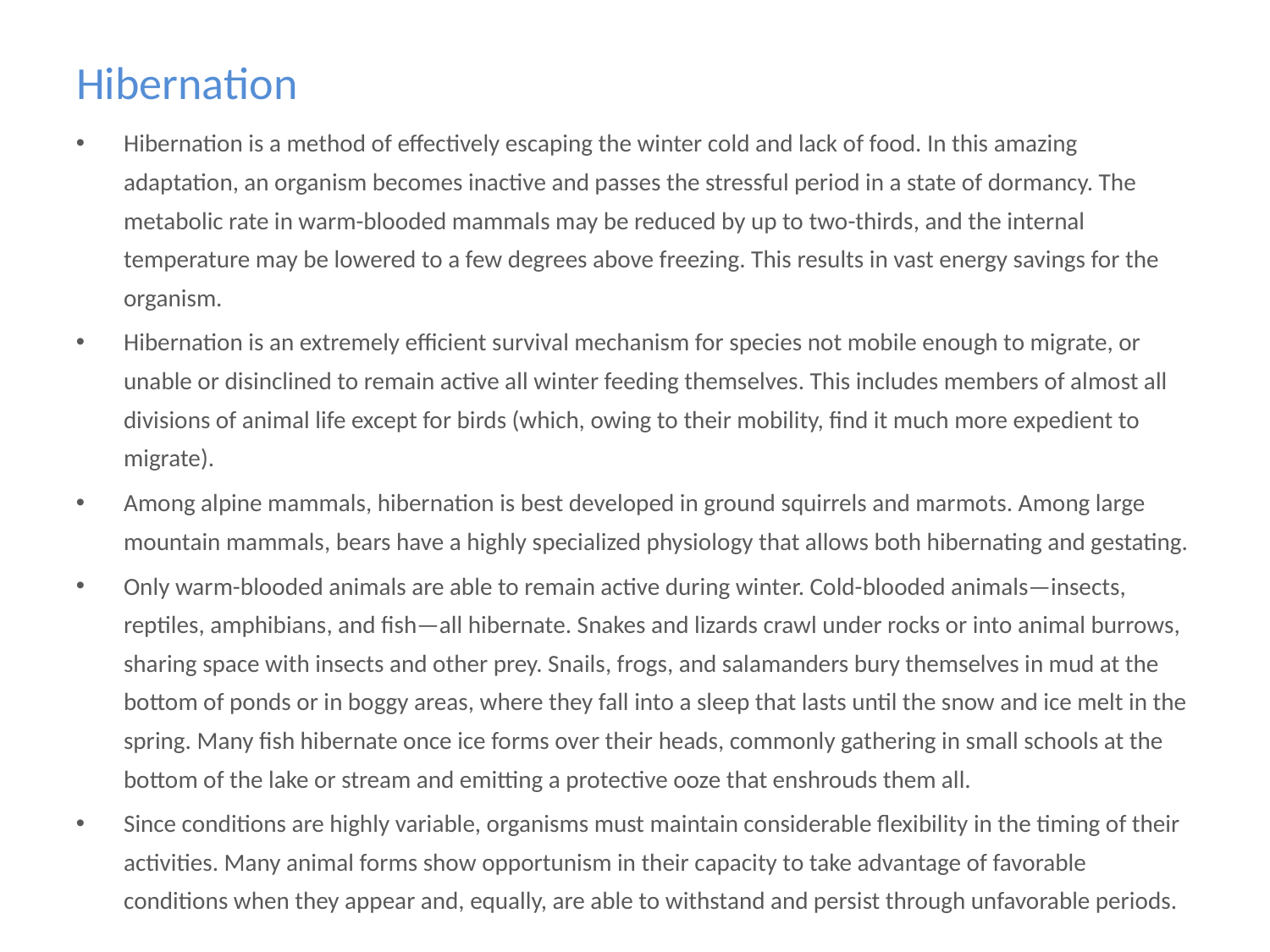

# Hibernation
Hibernation is a method of effectively escaping the winter cold and lack of food. In this amazing adaptation, an organism becomes inactive and passes the stressful period in a state of dormancy. The metabolic rate in warm-blooded mammals may be reduced by up to two-thirds, and the internal temperature may be lowered to a few degrees above freezing. This results in vast energy savings for the organism.
Hibernation is an extremely efficient survival mechanism for species not mobile enough to migrate, or unable or disinclined to remain active all winter feeding themselves. This includes members of almost all divisions of animal life except for birds (which, owing to their mobility, find it much more expedient to migrate).
Among alpine mammals, hibernation is best developed in ground squirrels and marmots. Among large mountain mammals, bears have a highly specialized physiology that allows both hibernating and gestating.
Only warm-blooded animals are able to remain active during winter. Cold-blooded animals—insects, reptiles, amphibians, and fish—all hibernate. Snakes and lizards crawl under rocks or into animal burrows, sharing space with insects and other prey. Snails, frogs, and salamanders bury themselves in mud at the bottom of ponds or in boggy areas, where they fall into a sleep that lasts until the snow and ice melt in the spring. Many fish hibernate once ice forms over their heads, commonly gathering in small schools at the bottom of the lake or stream and emitting a protective ooze that enshrouds them all.
Since conditions are highly variable, organisms must maintain considerable flexibility in the timing of their activities. Many animal forms show opportunism in their capacity to take advantage of favorable conditions when they appear and, equally, are able to withstand and persist through unfavorable periods.